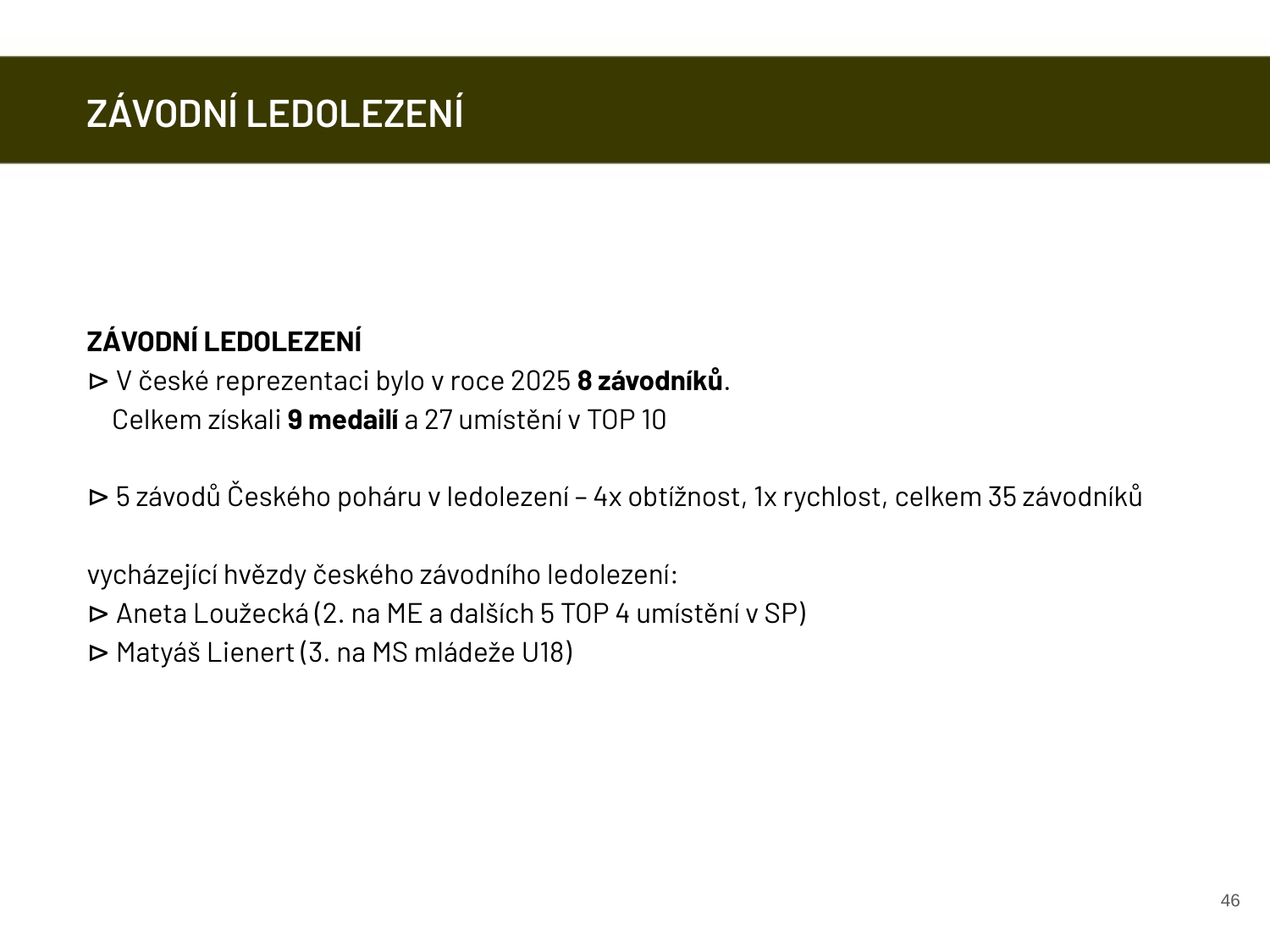

ZÁVODNÍ LEDOLEZENÍ
ZÁVODNÍ LEDOLEZENÍ
⊳ V české reprezentaci bylo v roce 2025 8 závodníků.
Celkem získali 9 medailí a 27 umístění v TOP 10

⊳ 5 závodů Českého poháru v ledolezení – 4x obtížnost, 1x rychlost, celkem 35 závodníků

vycházející hvězdy českého závodního ledolezení:
⊳ Aneta Loužecká (2. na ME a dalších 5 TOP 4 umístění v SP)
⊳ Matyáš Lienert (3. na MS mládeže U18)
46